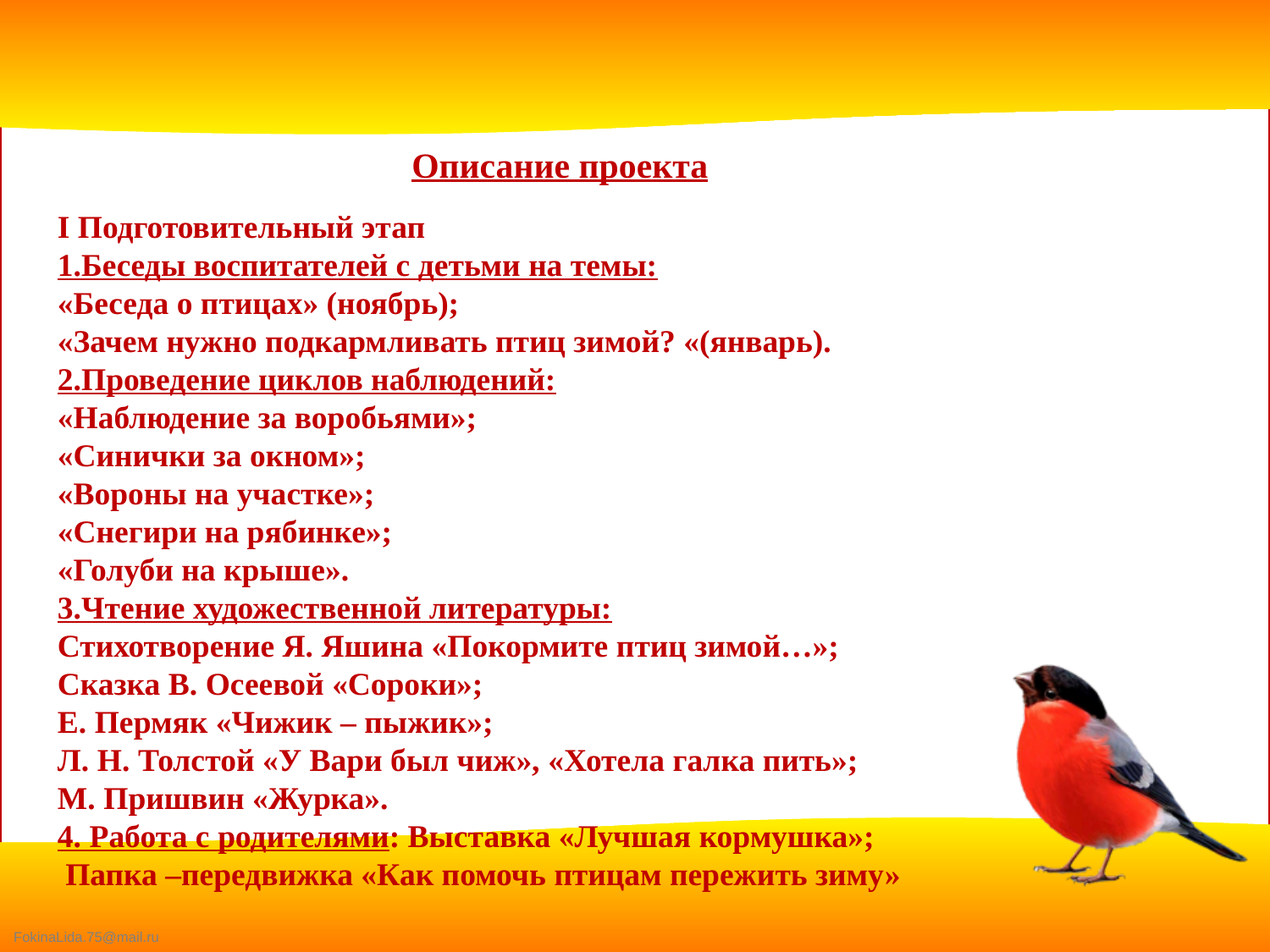

Описание проекта
I Подготовительный этап
1.Беседы воспитателей с детьми на темы:
«Беседа о птицах» (ноябрь);
«Зачем нужно подкармливать птиц зимой? «(январь).
2.Проведение циклов наблюдений:
«Наблюдение за воробьями»;
«Синички за окном»;
«Вороны на участке»;
«Снегири на рябинке»;
«Голуби на крыше».
3.Чтение художественной литературы:
Стихотворение Я. Яшина «Покормите птиц зимой…»;
Сказка В. Осеевой «Сороки»;
Е. Пермяк «Чижик – пыжик»;
Л. Н. Толстой «У Вари был чиж», «Хотела галка пить»;
М. Пришвин «Журка».
4. Работа с родителями: Выставка «Лучшая кормушка»;
 Папка –передвижка «Как помочь птицам пережить зиму»